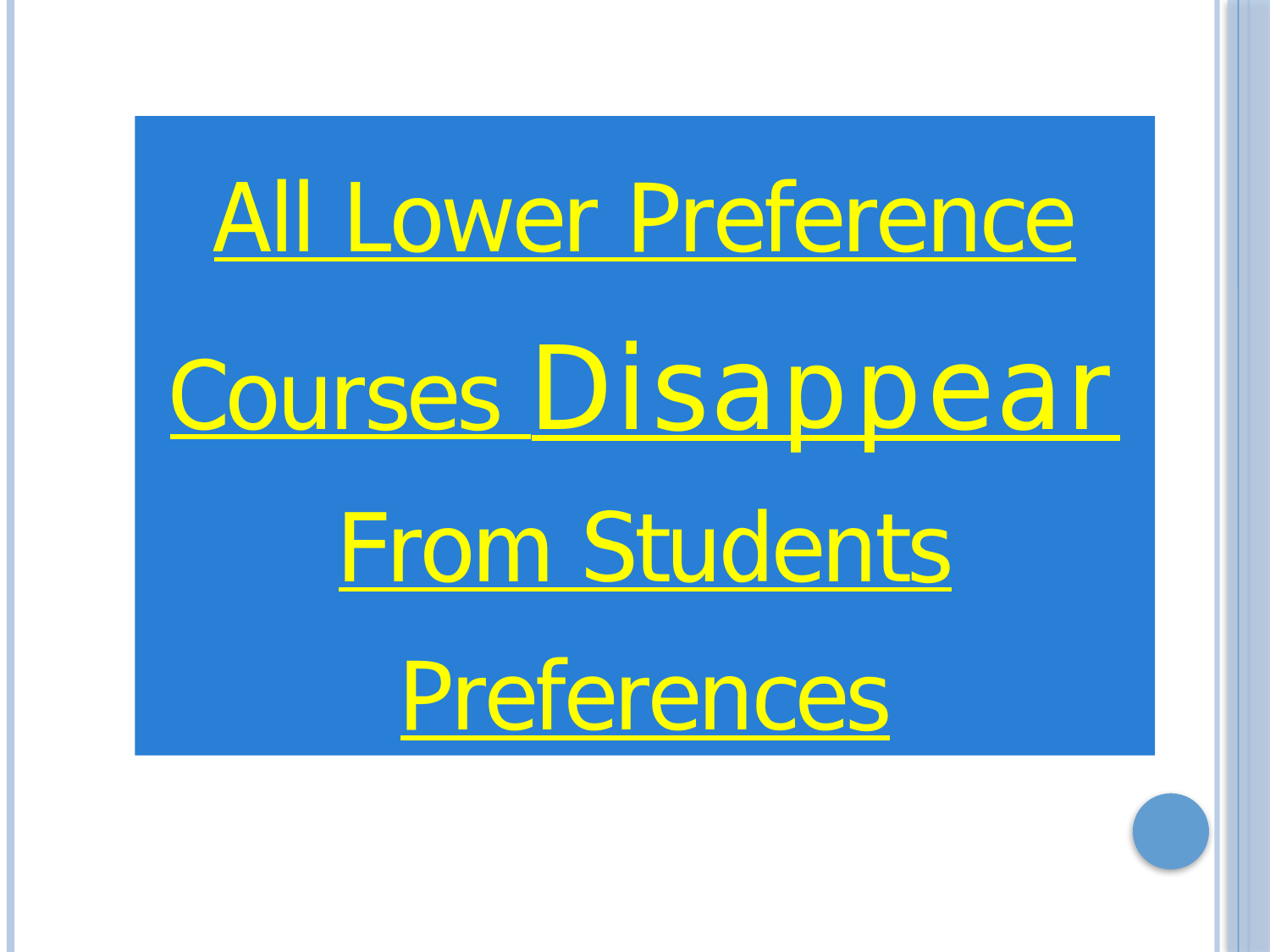

All Lower Preference Courses Disappear From Students Preferences